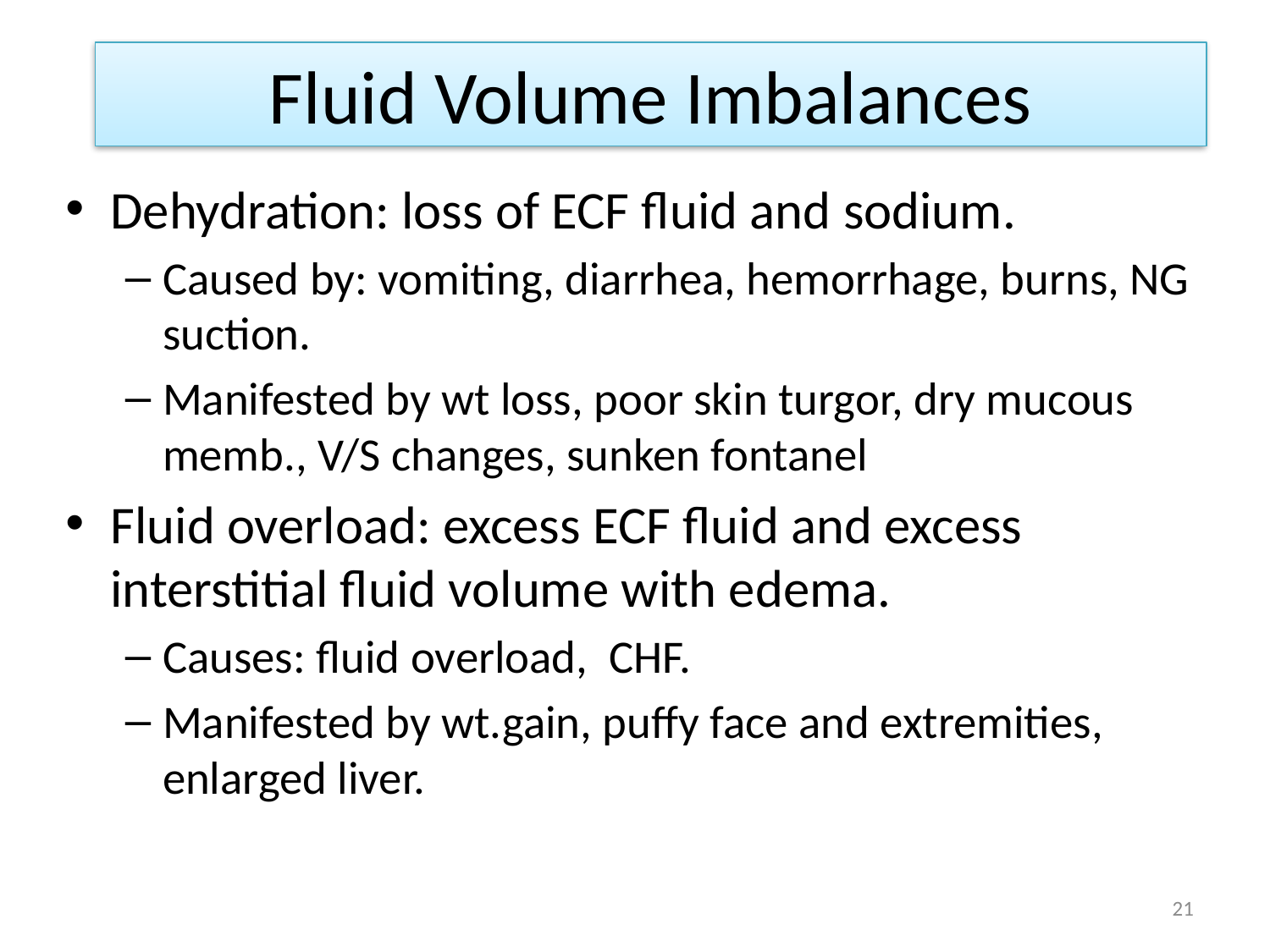

# Fluid Volume Imbalances
Dehydration: loss of ECF fluid and sodium.
Caused by: vomiting, diarrhea, hemorrhage, burns, NG suction.
Manifested by wt loss, poor skin turgor, dry mucous memb., V/S changes, sunken fontanel
Fluid overload: excess ECF fluid and excess interstitial fluid volume with edema.
Causes: fluid overload,  CHF.
Manifested by wt.gain, puffy face and extremities, enlarged liver.
21